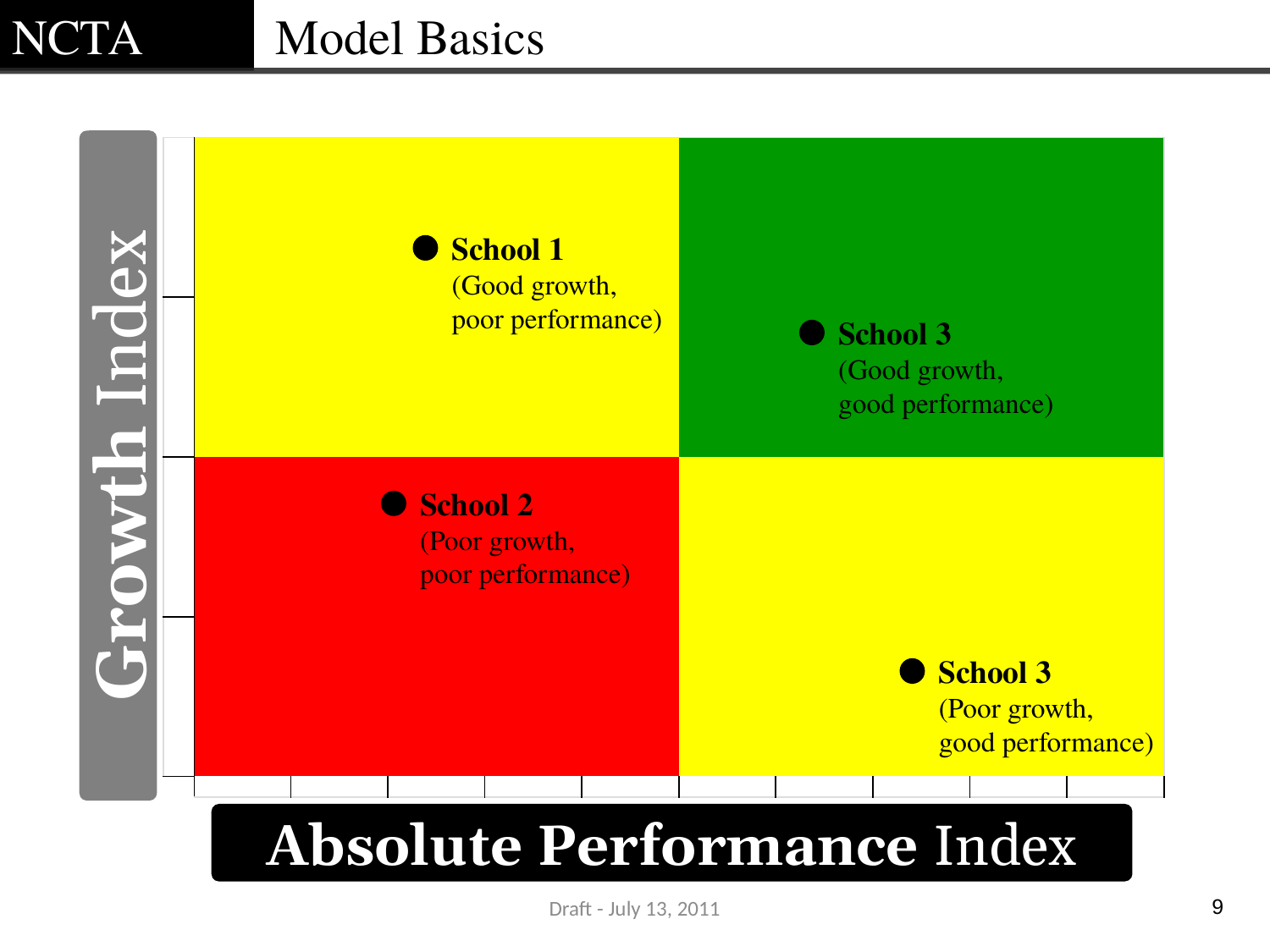

Model Basics
NCTA

|  |  |  |  |  |  |  |  |  |  |  |
| --- | --- | --- | --- | --- | --- | --- | --- | --- | --- | --- |
|  |  |  |  |  |  |  |  |  |  |  |
|  |  |  |  |  |  |  |  |  |  |  |
|  |  |  |  |  |  |  |  |  |  |  |
|  |  |  |  |  |  |  |  |  |  |  |
School 1
(Good growth,
poor performance)

School 3
(Good growth,
good performance)

Growth Index
School 2
(Poor growth,
poor performance)

School 3
(Poor growth,
good performance)

Absolute Performance Index
9
Draft - July 13, 2011